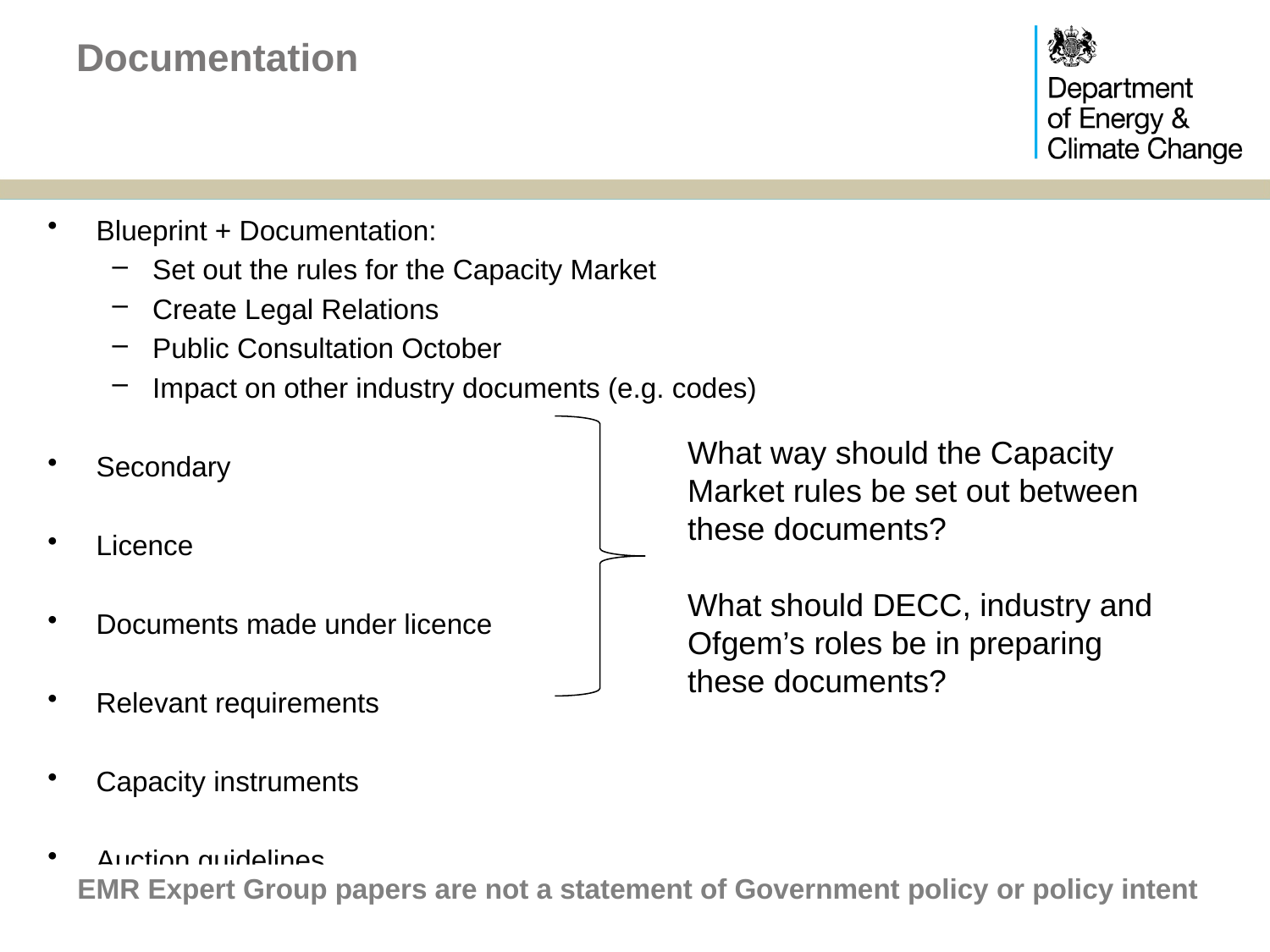

# Documentation
Blueprint + Documentation:
Set out the rules for the Capacity Market
Create Legal Relations
Public Consultation October
Impact on other industry documents (e.g. codes)

Secondary

Licence

Documents made under licence

Relevant requirements

Capacity instruments

Auction guidelines

What way should the Capacity Market rules be set out between these documents?

What should DECC, industry and Ofgem’s roles be in preparing these documents?
EMR Expert Group papers are not a statement of Government policy or policy intent